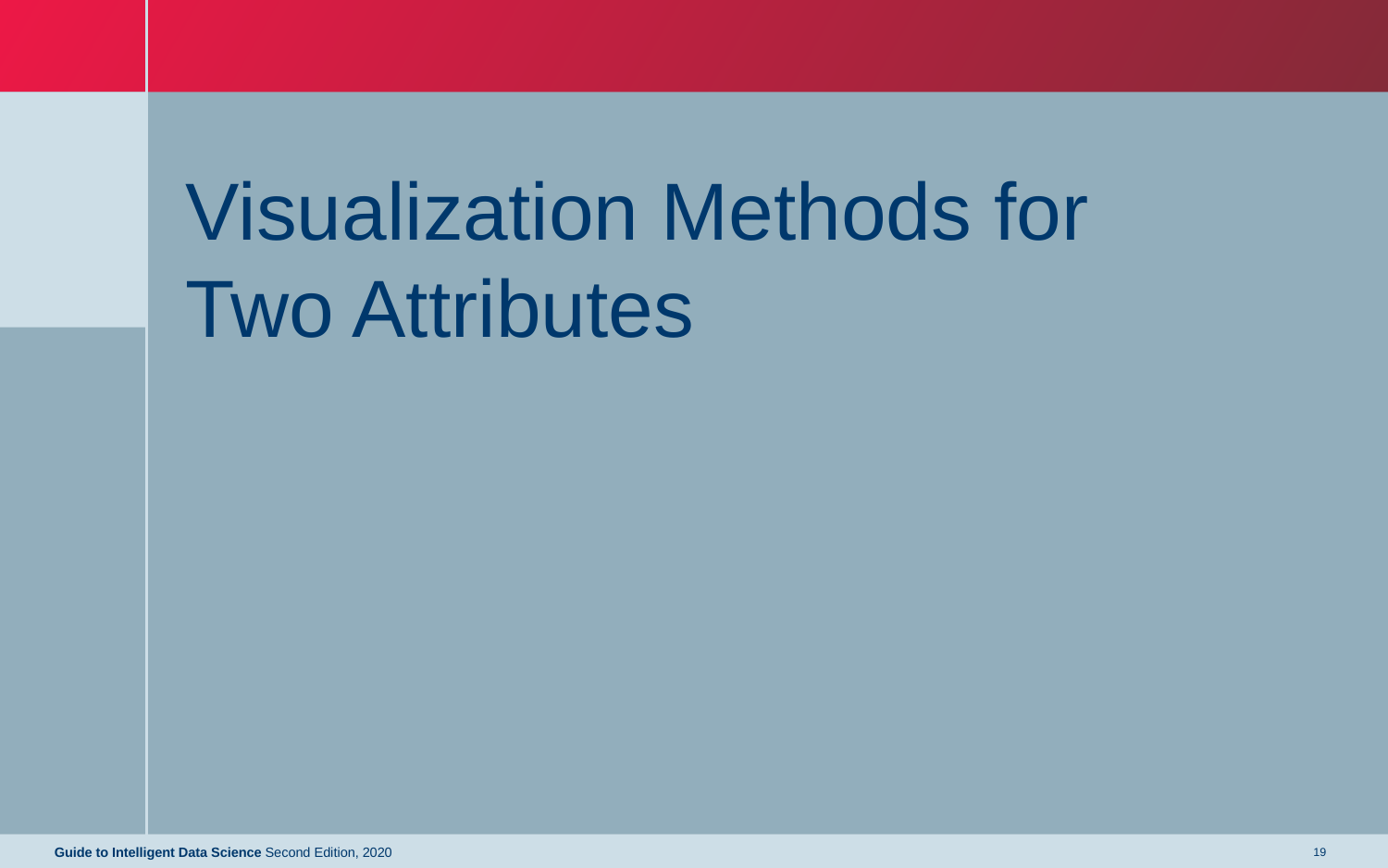

# Visualization Methods for Two Attributes
Guide to Intelligent Data Science Second Edition, 2020
19